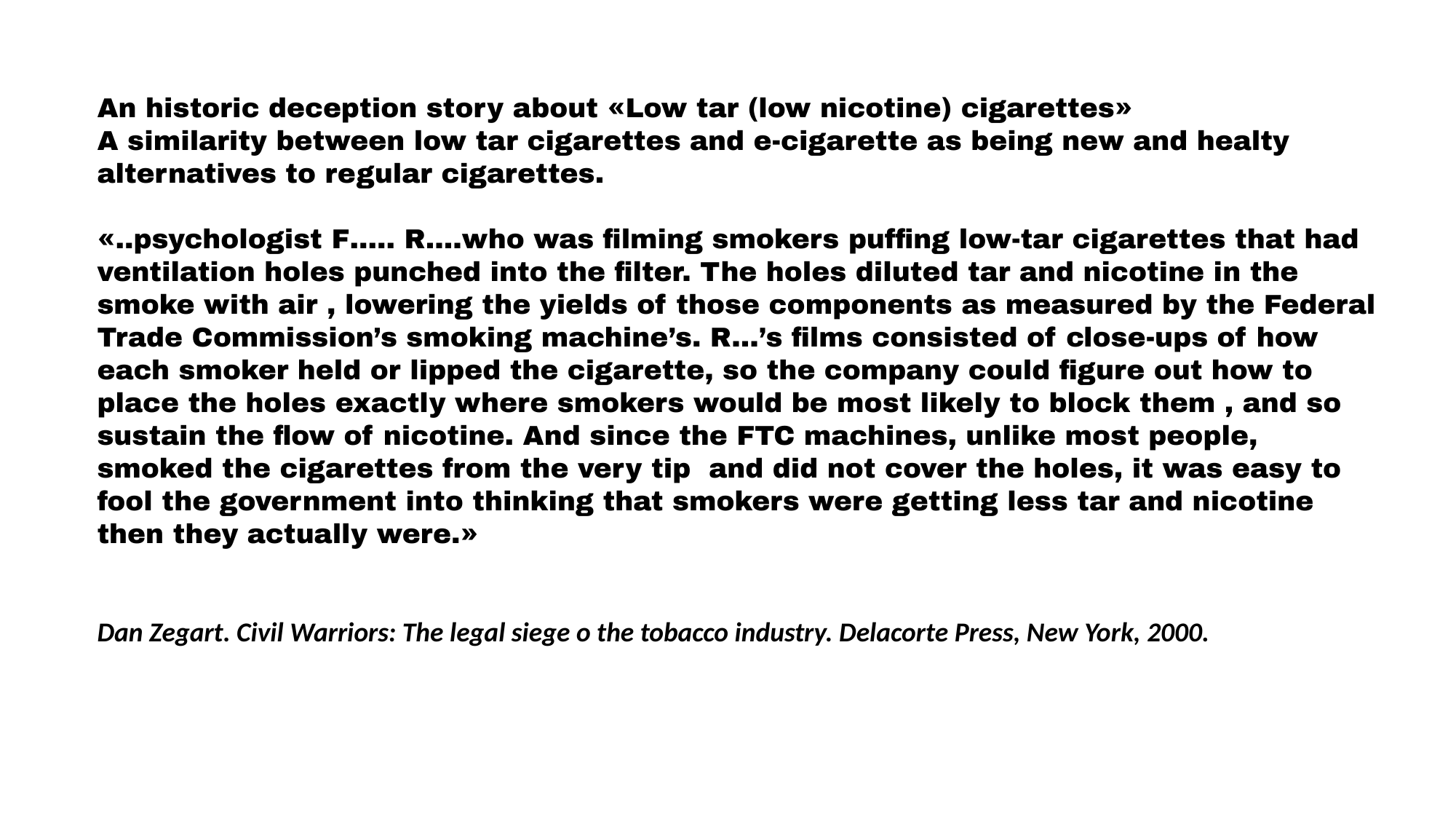

An historic deception story about «Low tar (low nicotine) cigarettes»
A similarity between low tar cigarettes and e-cigarette as being new and healty alternatives to regular cigarettes.

«..psychologist F….. R….who was filming smokers puffing low-tar cigarettes that had ventilation holes punched into the filter. The holes diluted tar and nicotine in the smoke with air , lowering the yields of those components as measured by the Federal Trade Commission’s smoking machine’s. R…’s films consisted of close-ups of how each smoker held or lipped the cigarette, so the company could figure out how to place the holes exactly where smokers would be most likely to block them , and so sustain the flow of nicotine. And since the FTC machines, unlike most people, smoked the cigarettes from the very tip  and did not cover the holes, it was easy to fool the government into thinking that smokers were getting less tar and nicotine then they actually were.»

Dan Zegart. Civil Warriors: The legal siege o the tobacco industry. Delacorte Press, New York, 2000.